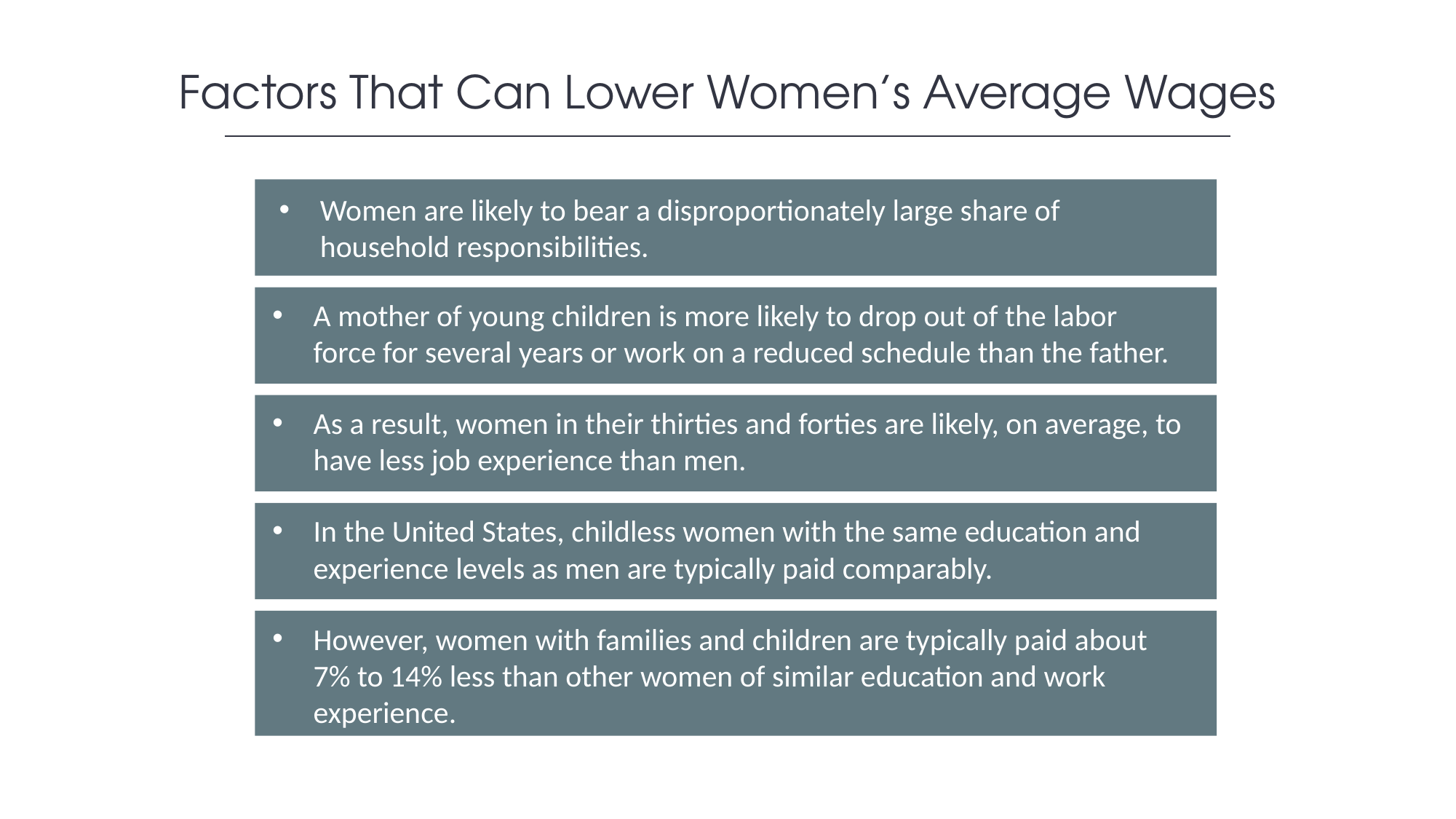

Factors That Can Lower Women’s Average Wages

Women are likely to bear a disproportionately large share of household responsibilities.

A mother of young children is more likely to drop out of the labor force for several years or work on a reduced schedule than the father.

As a result, women in their thirties and forties are likely, on average, to have less job experience than men.

In the United States, childless women with the same education and experience levels as men are typically paid comparably.

However, women with families and children are typically paid about 7% to 14% less than other women of similar education and work experience.